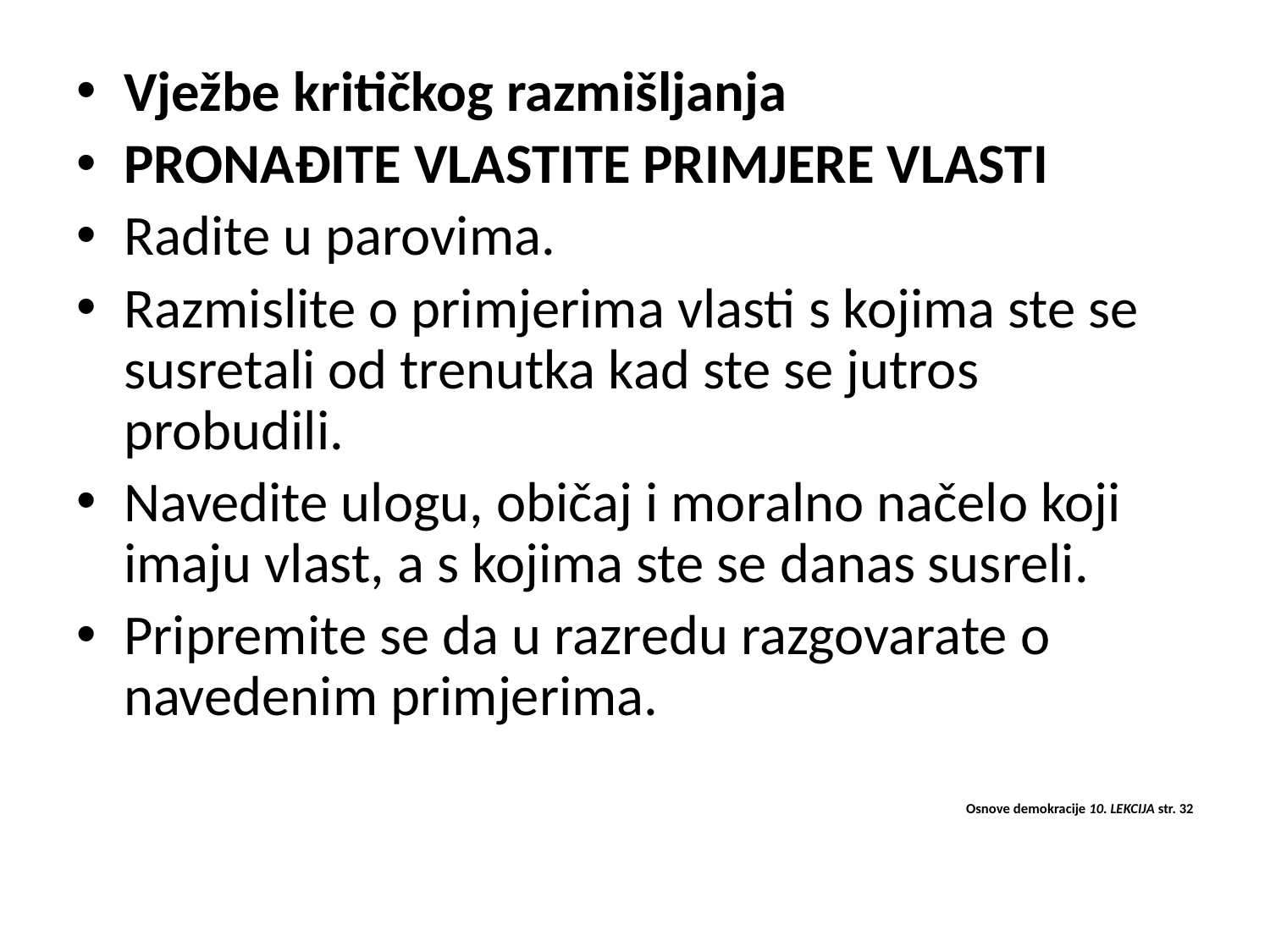

Vježbe kritičkog razmišljanja
PRONAĐITE VLASTITE PRIMJERE VLASTI
Radite u parovima.
Razmislite o primjerima vlasti s kojima ste se susretali od trenutka kad ste se jutros probudili.
Navedite ulogu, običaj i moralno načelo koji imaju vlast, a s kojima ste se danas susreli.
Pripremite se da u razredu razgovarate o navedenim primjerima.

Osnove demokracije 10. LEKCIJA str. 32